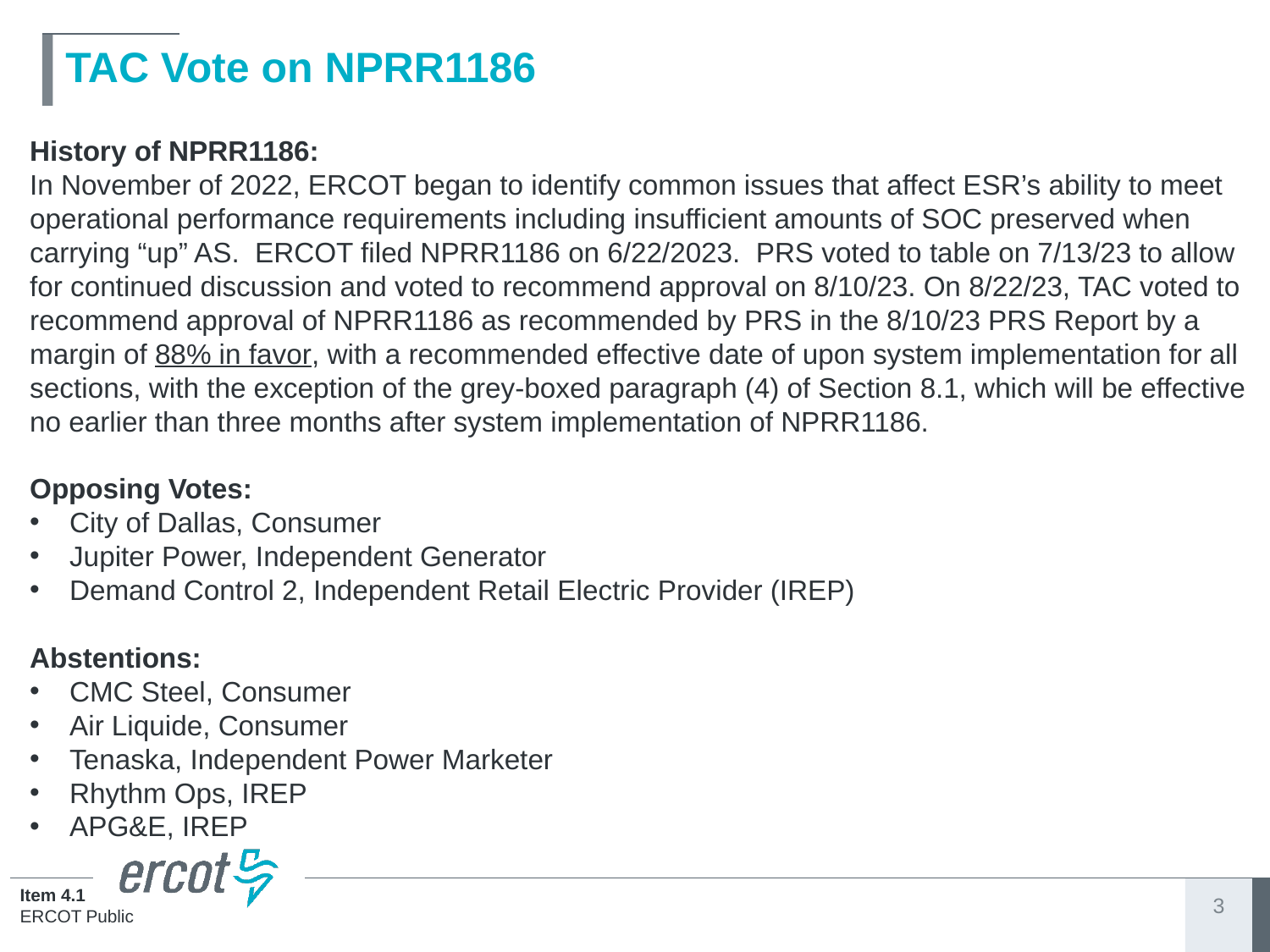

# TAC Vote on NPRR1186
History of NPRR1186:
In November of 2022, ERCOT began to identify common issues that affect ESR’s ability to meet operational performance requirements including insufficient amounts of SOC preserved when carrying “up” AS.  ERCOT filed NPRR1186 on 6/22/2023.  PRS voted to table on 7/13/23 to allow for continued discussion and voted to recommend approval on 8/10/23. On 8/22/23, TAC voted to recommend approval of NPRR1186 as recommended by PRS in the 8/10/23 PRS Report by a margin of 88% in favor, with a recommended effective date of upon system implementation for all sections, with the exception of the grey-boxed paragraph (4) of Section 8.1, which will be effective no earlier than three months after system implementation of NPRR1186.

Opposing Votes:
City of Dallas, Consumer
Jupiter Power, Independent Generator
Demand Control 2, Independent Retail Electric Provider (IREP)

Abstentions:
CMC Steel, Consumer
Air Liquide, Consumer
Tenaska, Independent Power Marketer
Rhythm Ops, IREP
APG&E, IREP

3